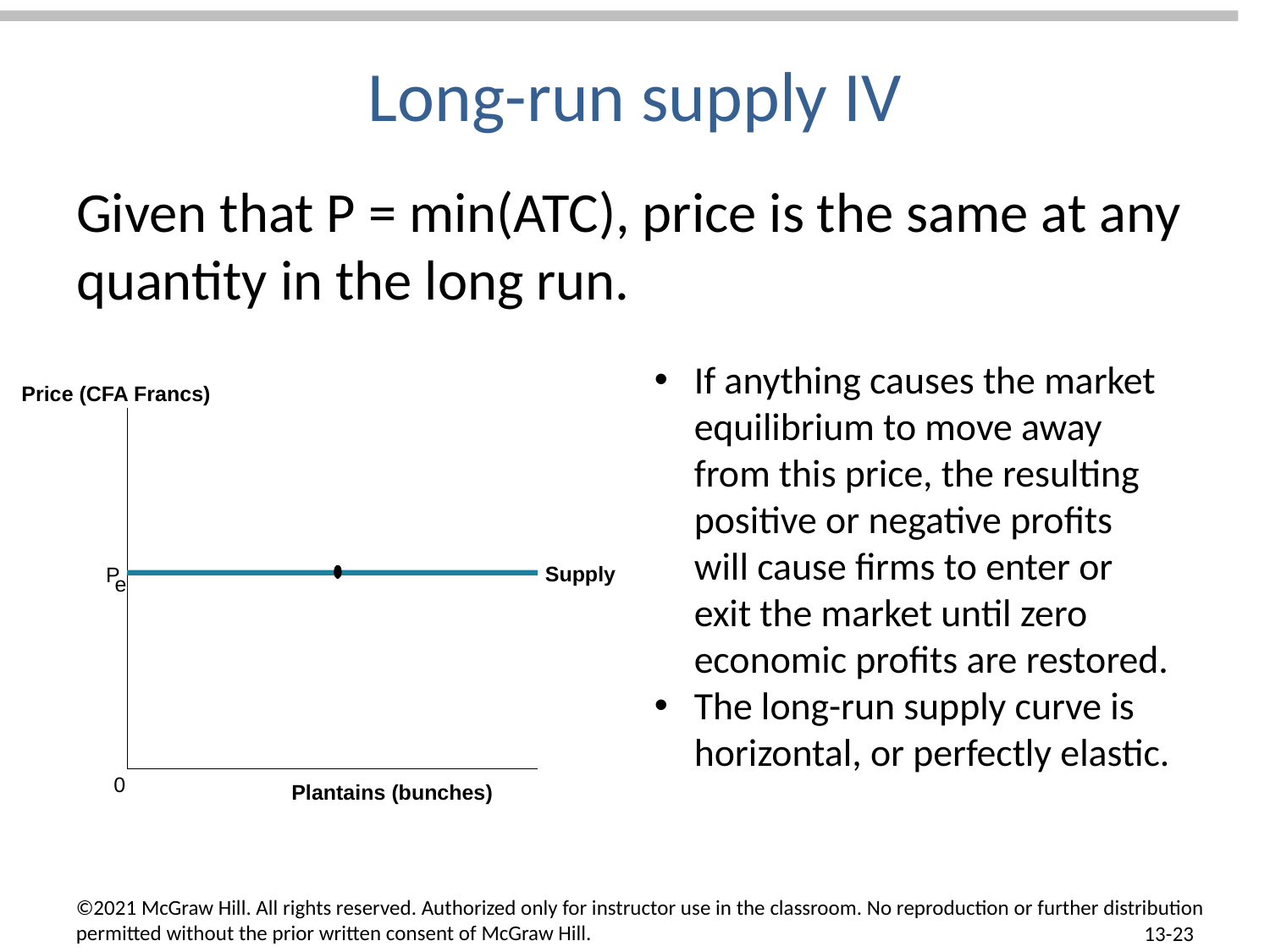

# Long-run supply IV
Given that P = min(ATC), price is the same at any quantity in the long run.
If anything causes the market equilibrium to move away from this price, the resulting positive or negative profits will cause firms to enter or exit the market until zero economic profits are restored.
The long-run supply curve is horizontal, or perfectly elastic.
Price (CFA Francs)

Supply

P

e

0
Plantains (bunches)